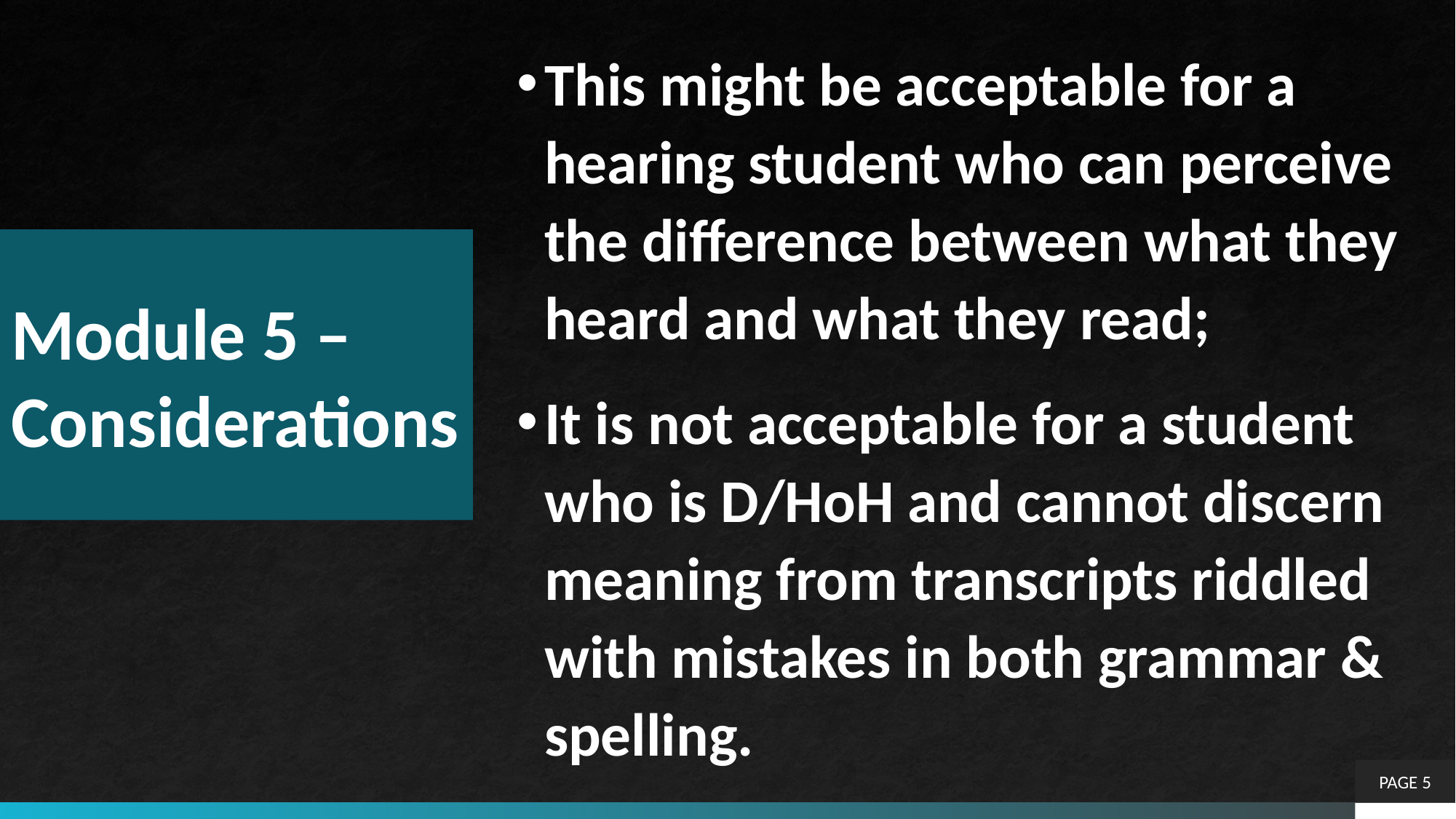

This might be acceptable for a hearing student who can perceive the difference between what they heard and what they read;
It is not acceptable for a student who is D/HoH and cannot discern meaning from transcripts riddled with mistakes in both grammar & spelling.
# Module 5 – Considerations
PAGE 5